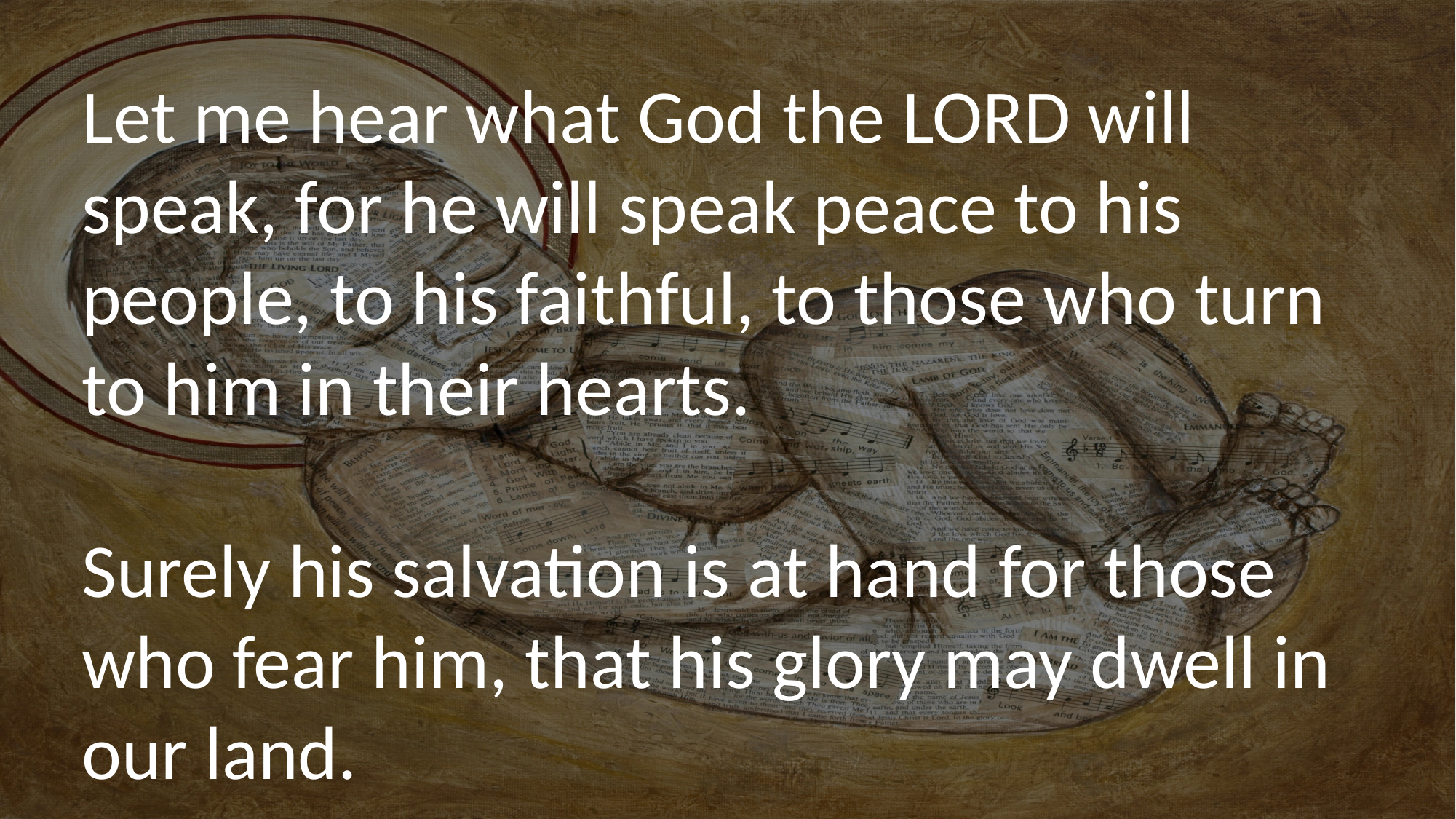

Let me hear what God the LORD will speak, for he will speak peace to his people, to his faithful, to those who turn to him in their hearts.

Surely his salvation is at hand for those who fear him, that his glory may dwell in our land.